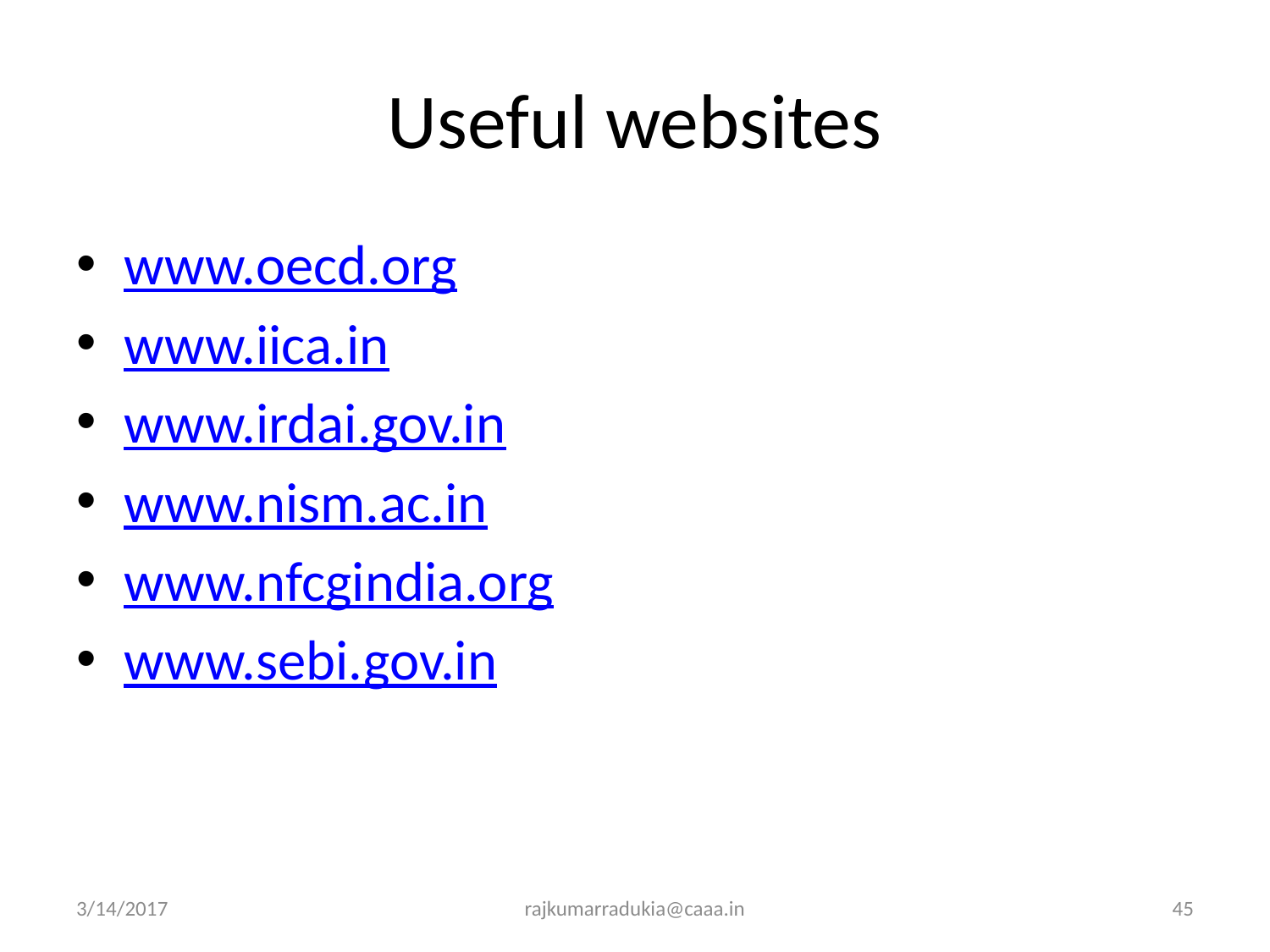

# Useful websites
www.oecd.org
www.iica.in
www.irdai.gov.in
www.nism.ac.in
www.nfcgindia.org
www.sebi.gov.in
3/14/2017
rajkumarradukia@caaa.in
45